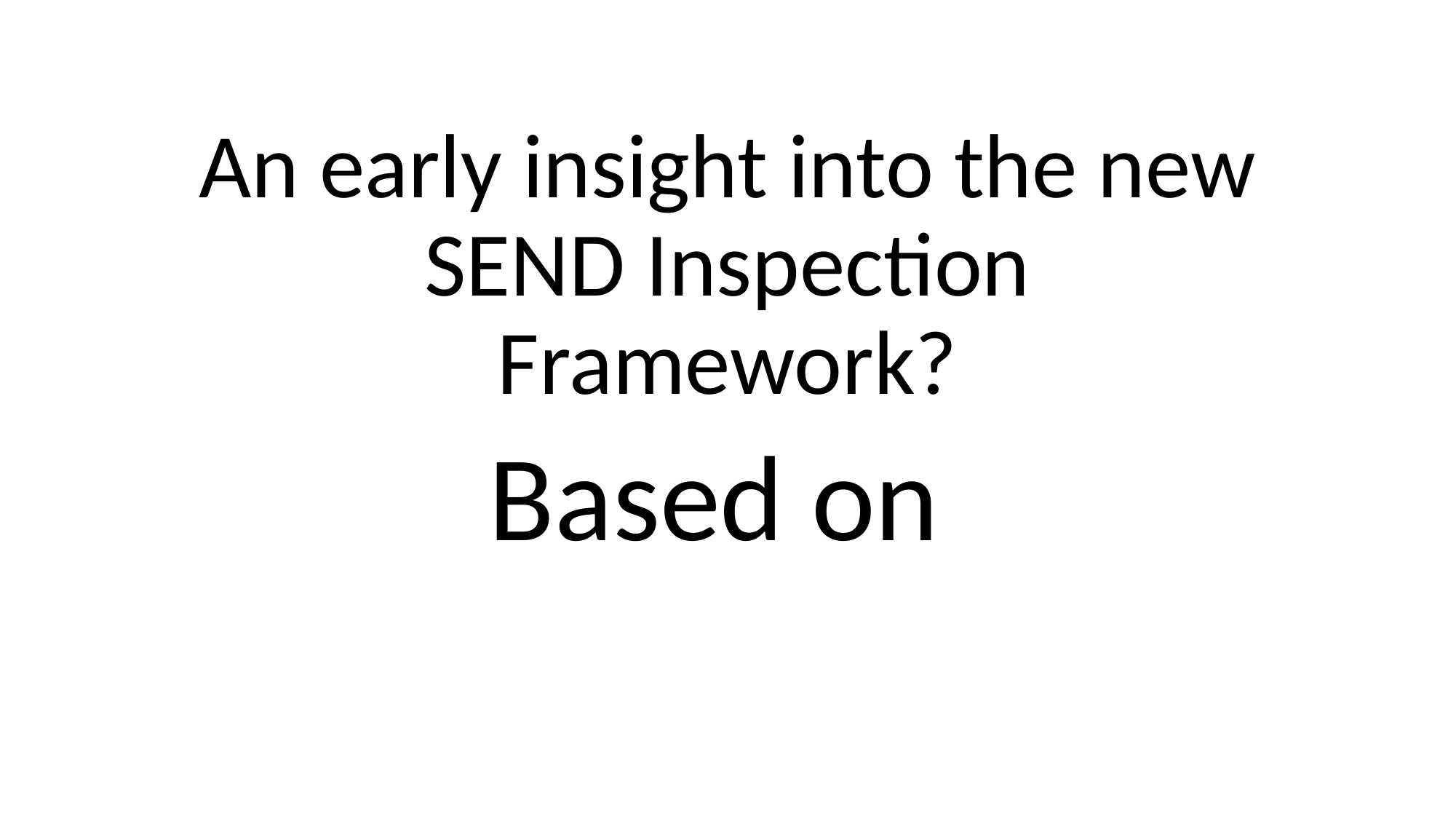

# An early insight into the new SEND Inspection Framework?
Based on
HMCI commentary: putting children and young people with SEND at the heart of our recovery plans
June 2021